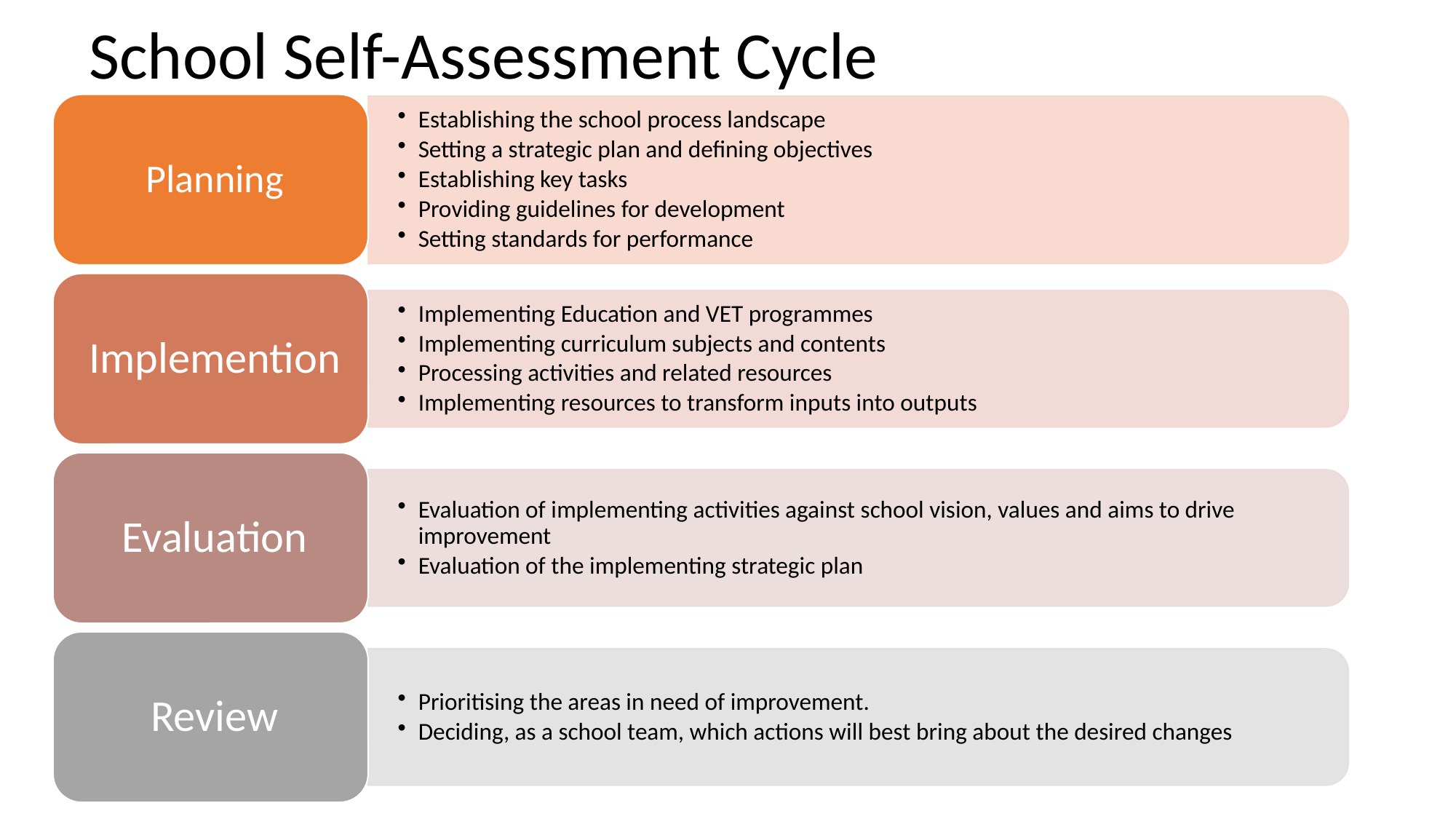

School Self-Assessment Cycle
Establishing the school process landscape
Setting a strategic plan and defining objectives
Establishing key tasks
Providing guidelines for development
Setting standards for performance
Planning
Implementing Education and VET programmes
Implementing curriculum subjects and contents
Processing activities and related resources
Implementing resources to transform inputs into outputs
Implemention
Evaluation of implementing activities against school vision, values and aims to drive improvement
Evaluation of the implementing strategic plan
Evaluation
Prioritising the areas in need of improvement.
Deciding, as a school team, which actions will best bring about the desired changes
Review